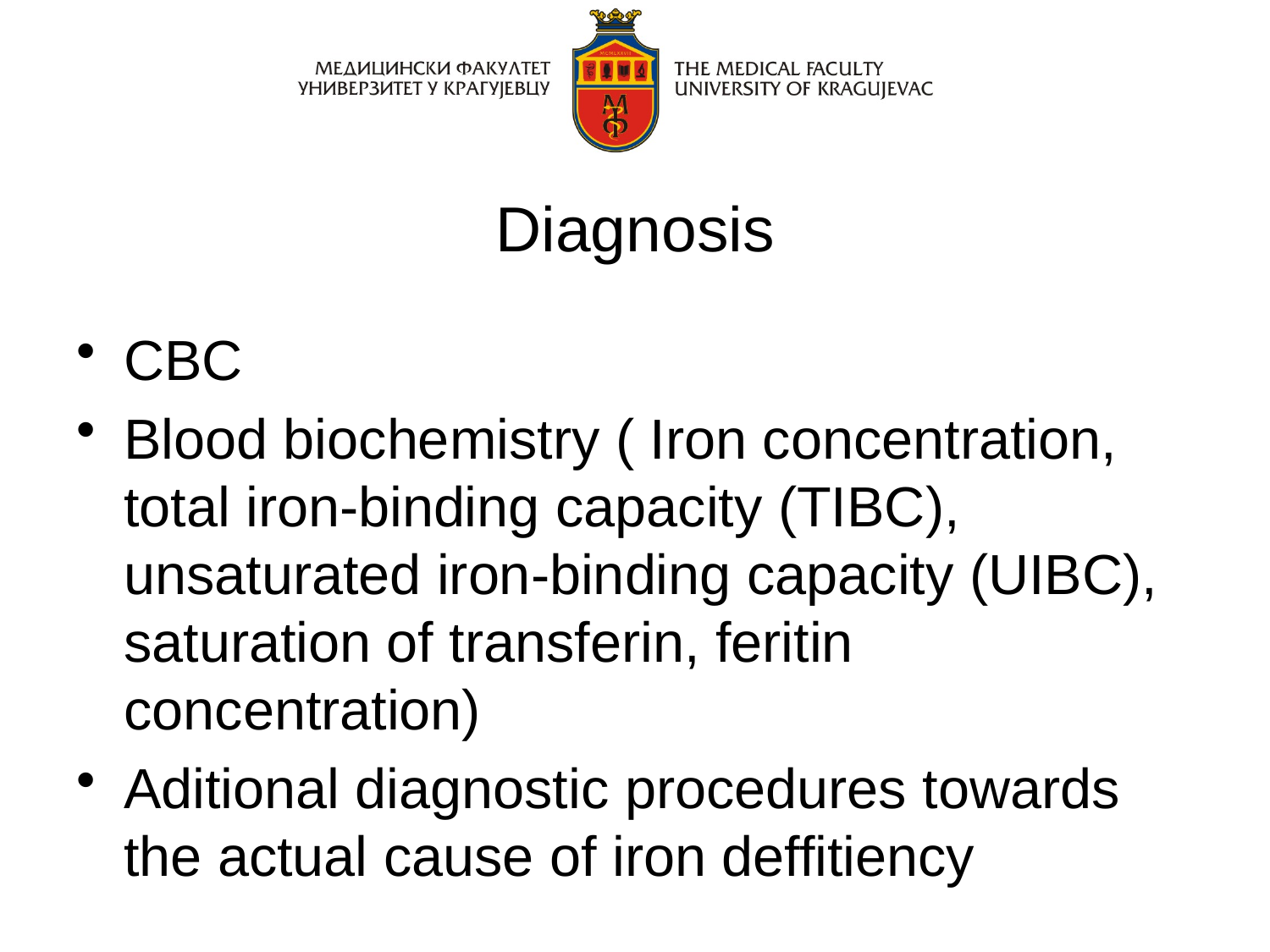

# Diagnosis
CBC
Blood biochemistry ( Iron concentration, total iron-binding capacity (TIBC), unsaturated iron-binding capacity (UIBC), saturation of transferin, feritin concentration)
Aditional diagnostic procedures towards the actual cause of iron deffitiency